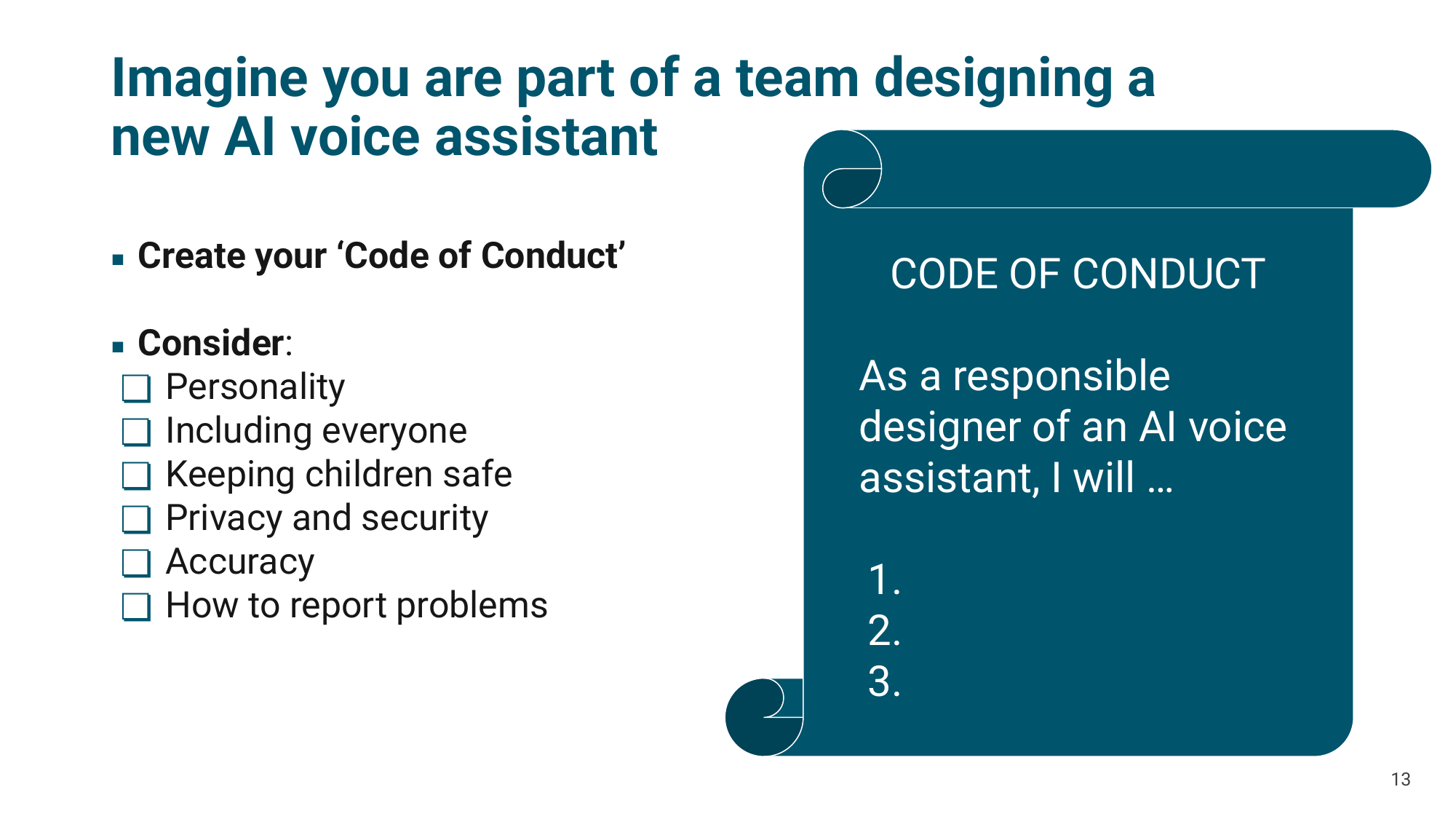

# Imagine you are part of a team designing a new AI voice assistant

CODE OF CONDUCT

As a responsible designer of an AI voice assistant, I will …

Create your ‘Code of Conduct’
Consider:
Personality
Including everyone
Keeping children safe
Privacy and security
Accuracy
How to report problems
13